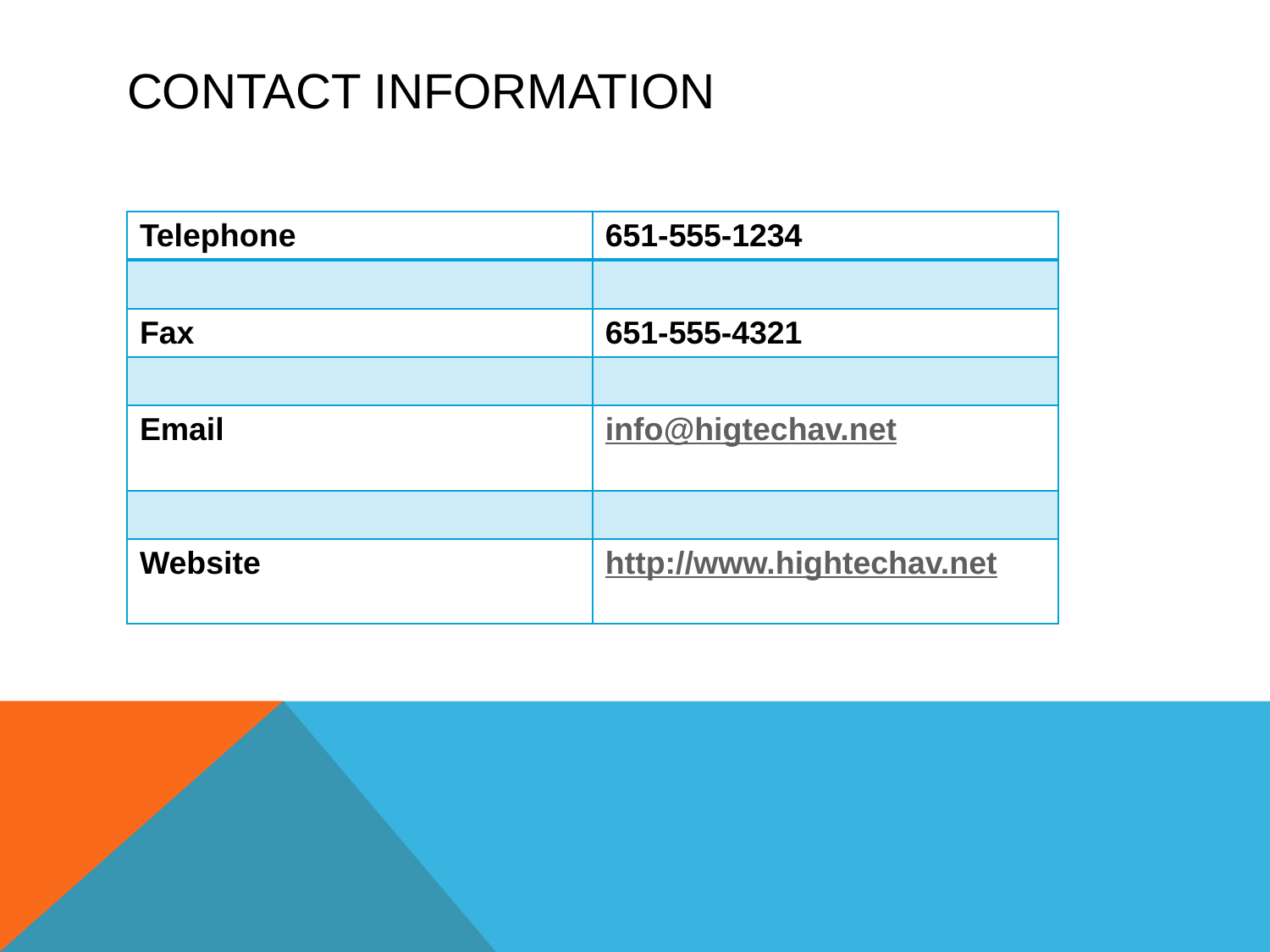

# Contact information
| Telephone | 651-555-1234 |
| --- | --- |
|  |  |
| Fax | 651-555-4321 |
|  |  |
| Email | info@higtechav.net |
|  |  |
| Website | http://www.hightechav.net |